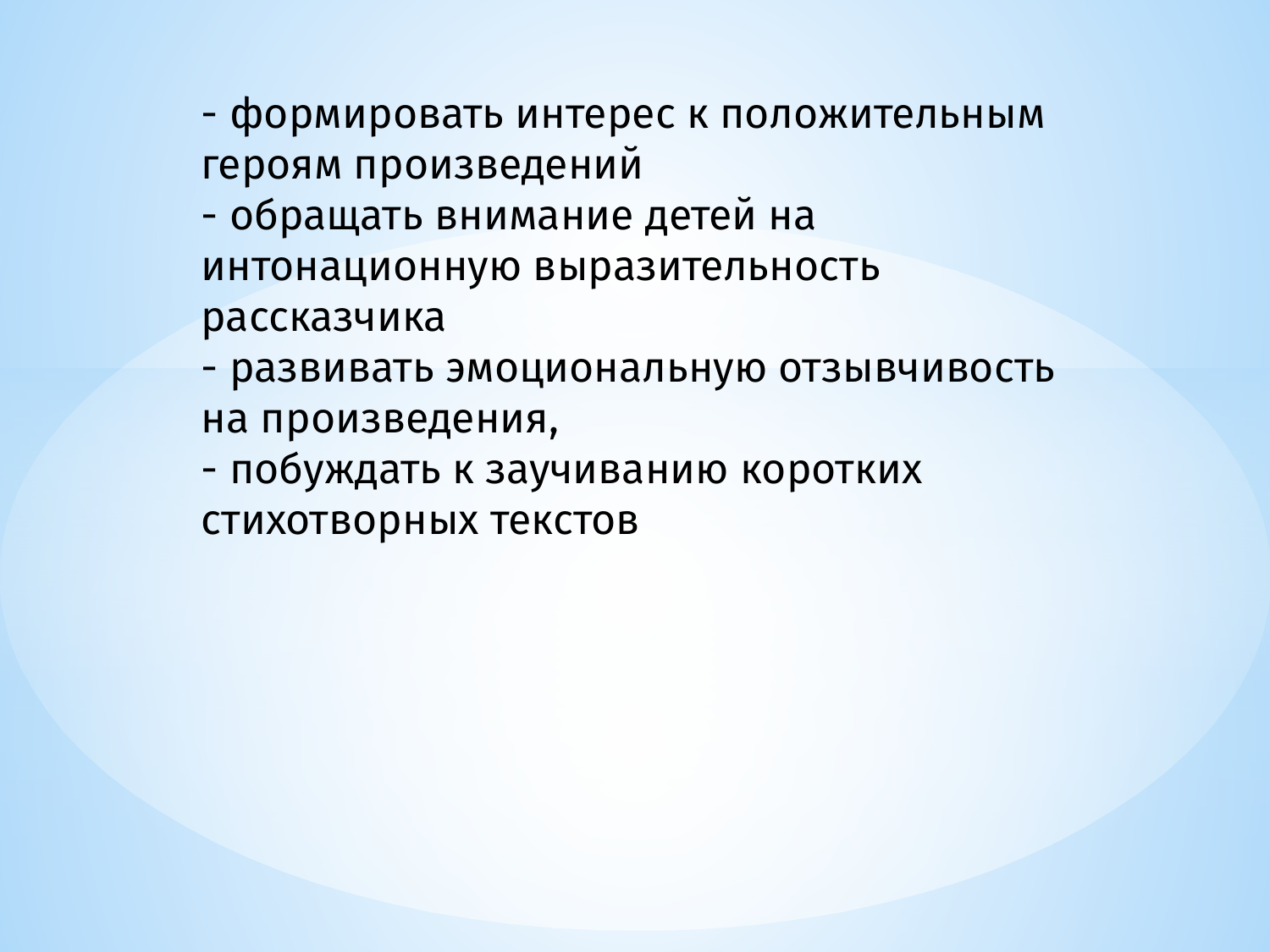

- формировать интерес к положительным героям произведений
- обращать внимание детей на интонационную выразительность рассказчика
- развивать эмоциональную отзывчивость на произведения,
- побуждать к заучиванию коротких стихотворных текстов
#